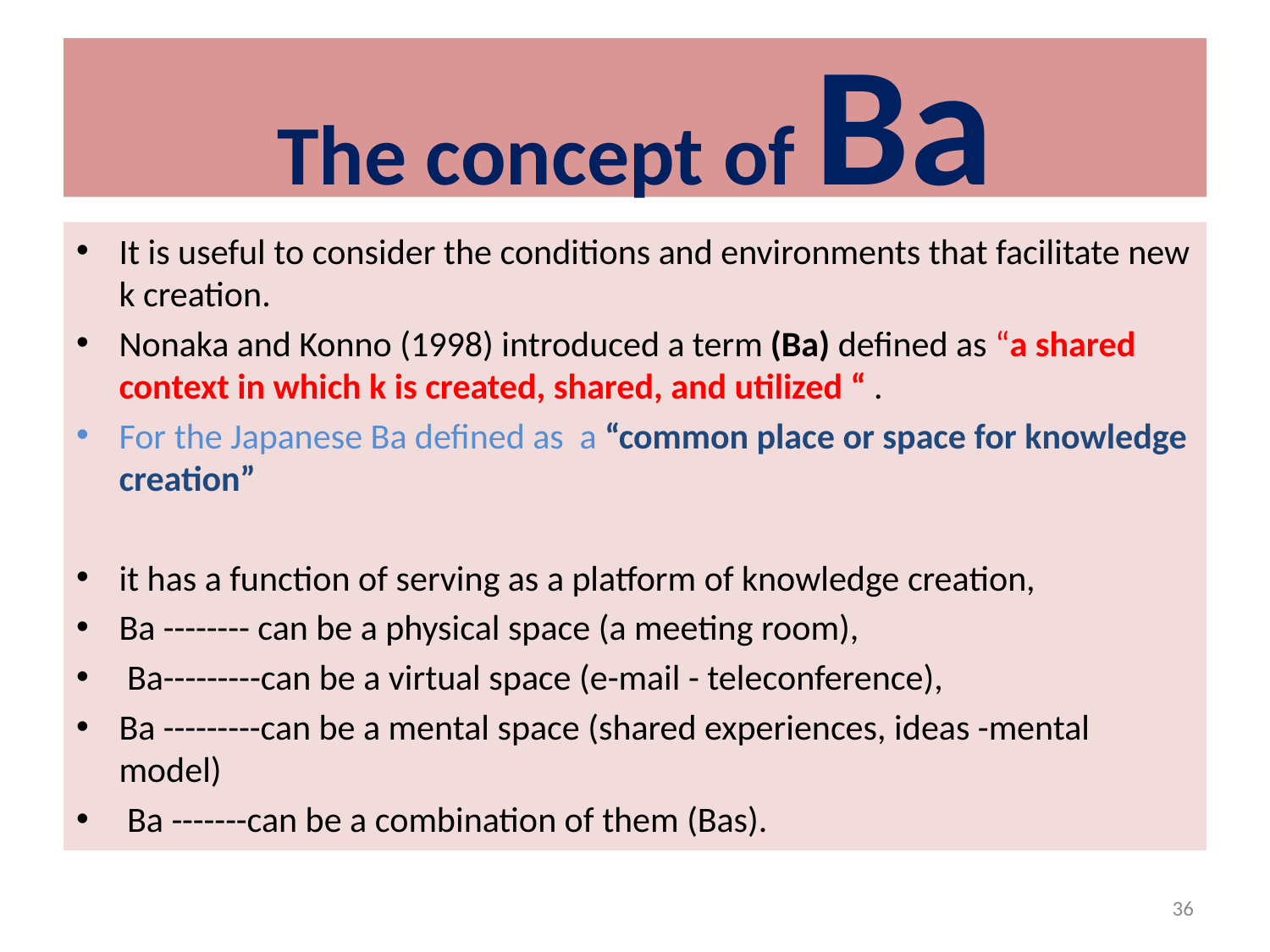

# The concept of Ba
It is useful to consider the conditions and environments that facilitate new k creation.
Nonaka and Konno (1998) introduced a term (Ba) defined as “a shared context in which k is created, shared, and utilized “ .
For the Japanese Ba defined as  a “common place or space for knowledge creation”

it has a function of serving as a platform of knowledge creation,
Ba -------- can be a physical space (a meeting room),
 Ba---------can be a virtual space (e-mail - teleconference),
Ba ---------can be a mental space (shared experiences, ideas -mental model)
 Ba -------can be a combination of them (Bas).

36